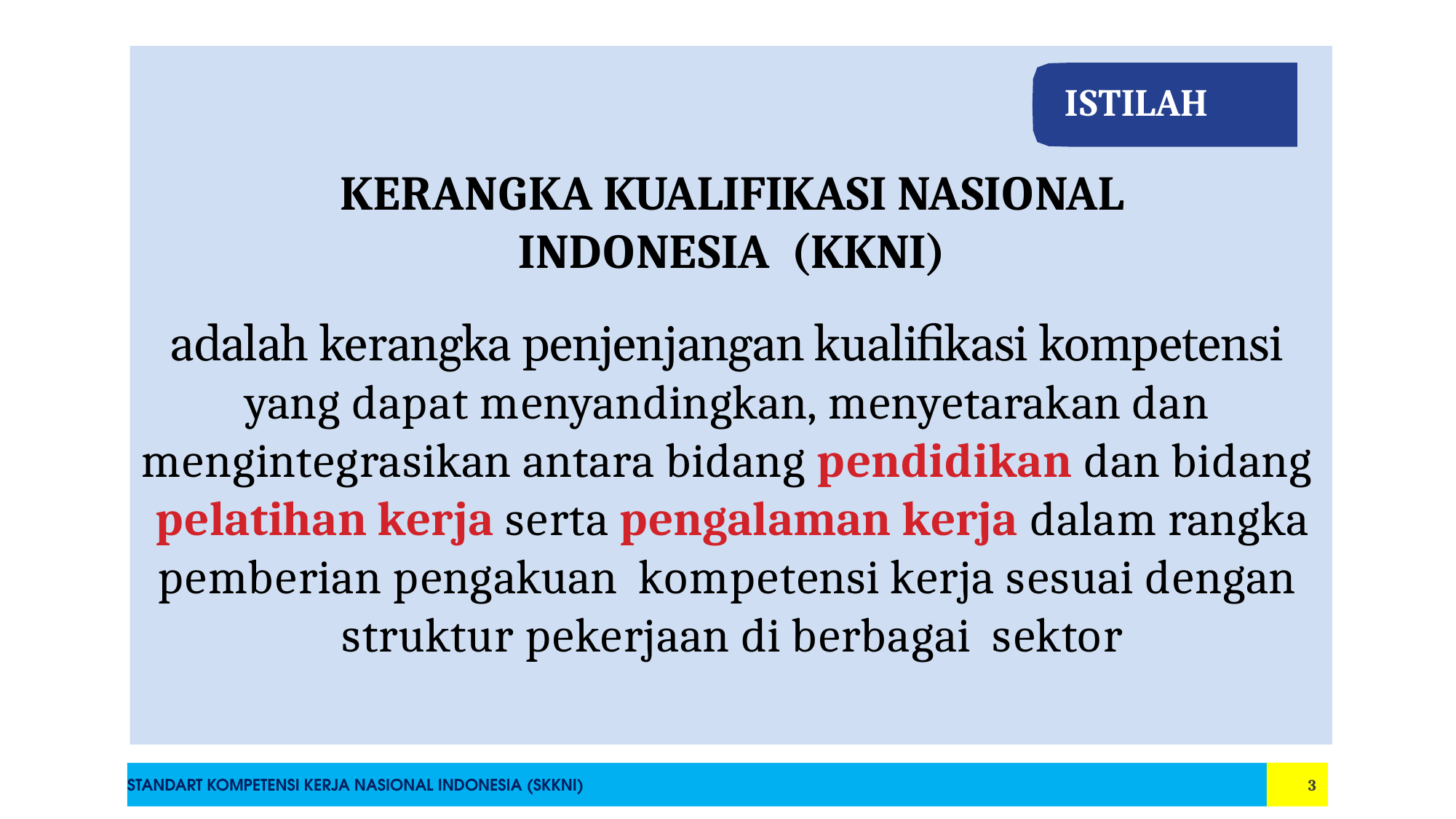

# ISTILAH
KERANGKA KUALIFIKASI NASIONAL INDONESIA  (KKNI)
adalah kerangka penjenjangan kualifikasi kompetensi  yang dapat menyandingkan, menyetarakan dan  mengintegrasikan antara bidang pendidikan dan bidang  pelatihan kerja serta pengalaman kerja dalam rangka pemberian pengakuan  kompetensi kerja sesuai dengan  struktur pekerjaan di berbagai  sektor
STANDART KOMPETENSI KERJA NASIONAL INDONESIA (SKKNI)
3